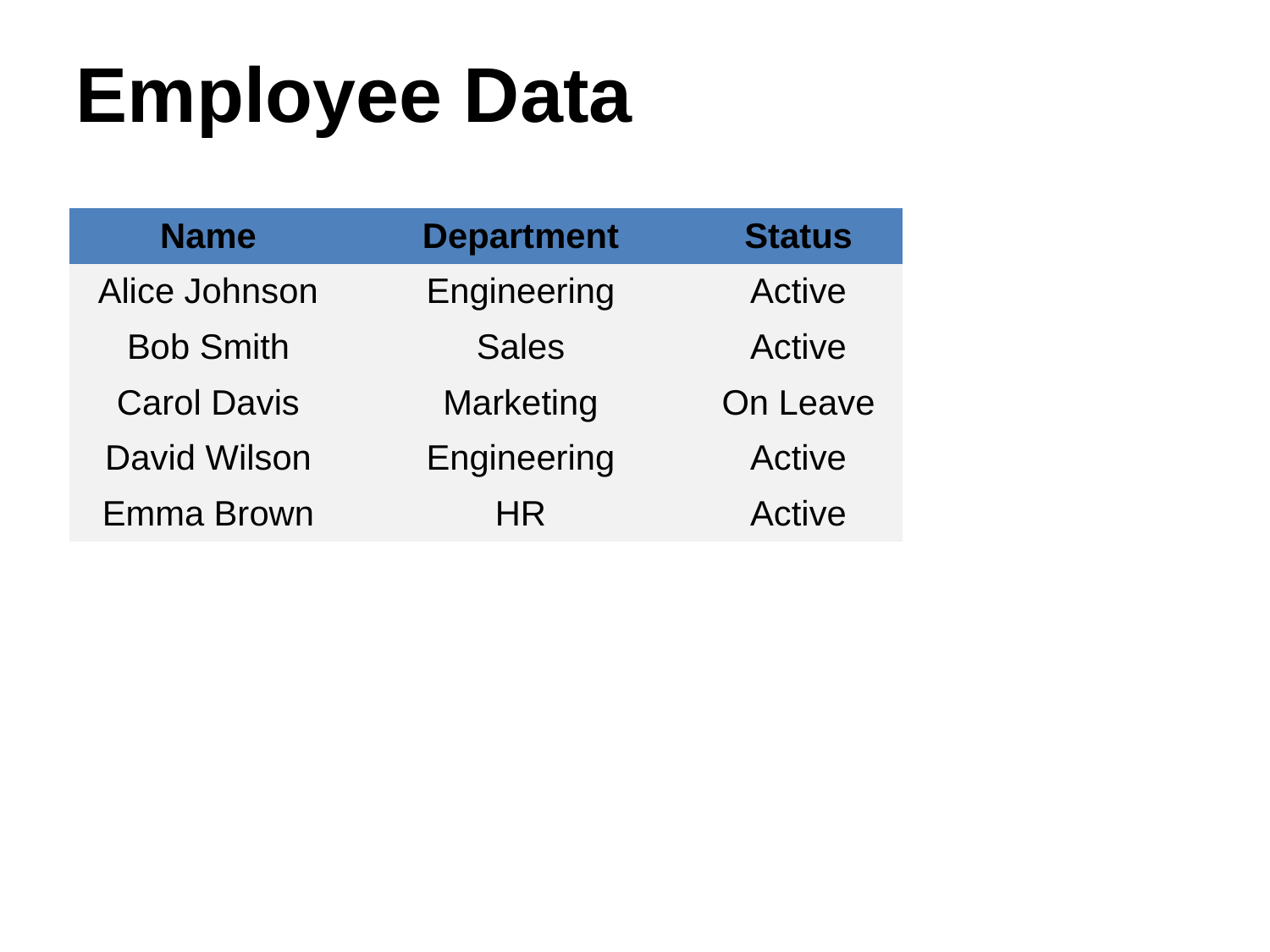

# Employee Data
| Name | Department | Status |
| --- | --- | --- |
| Alice Johnson | Engineering | Active |
| Bob Smith | Sales | Active |
| Carol Davis | Marketing | On Leave |
| David Wilson | Engineering | Active |
| Emma Brown | HR | Active |